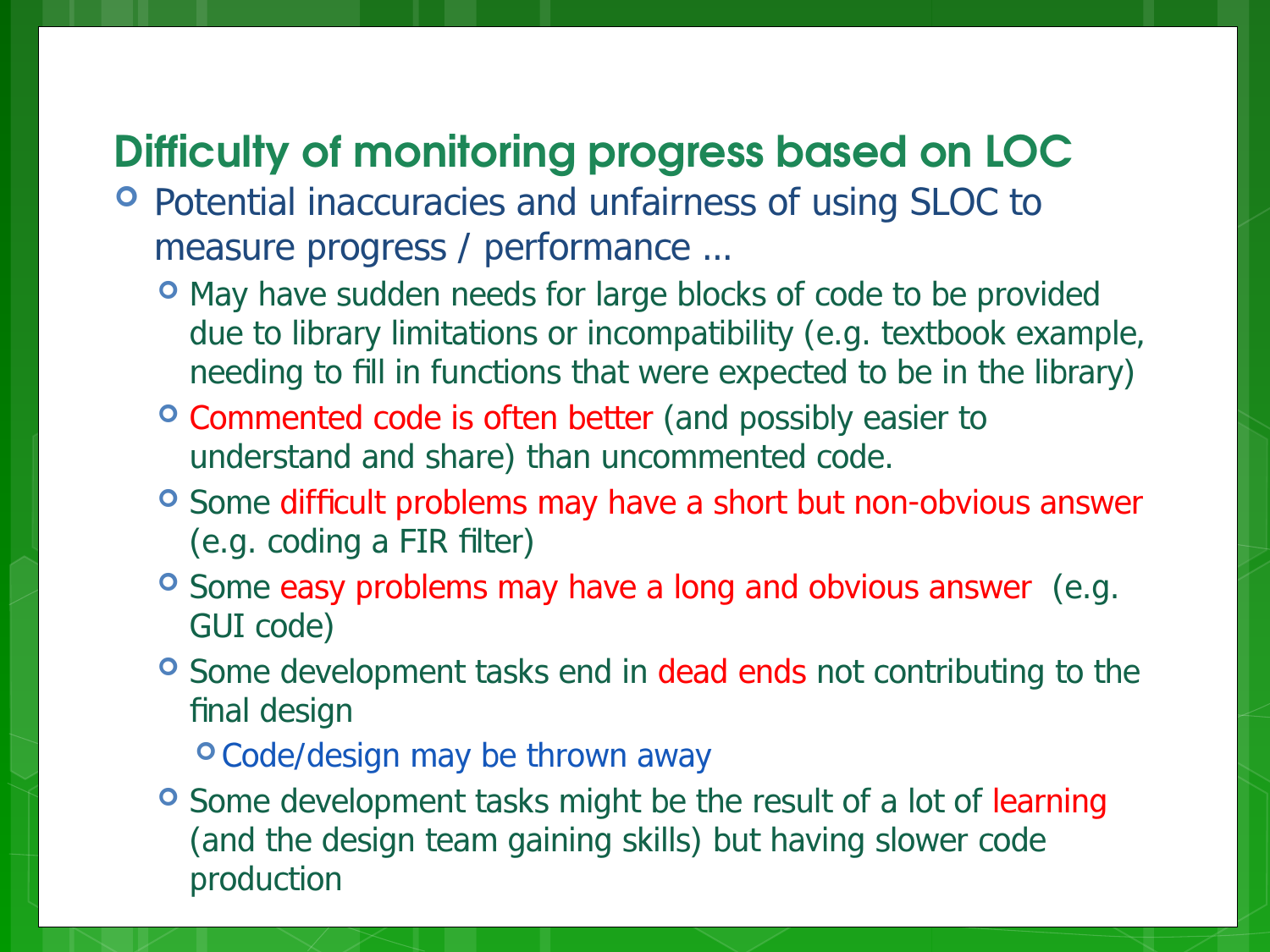

# Difficulty of monitoring progress based on LOC
Potential inaccuracies and unfairness of using SLOC to measure progress / performance …
May have sudden needs for large blocks of code to be provided due to library limitations or incompatibility (e.g. textbook example, needing to fill in functions that were expected to be in the library)
Commented code is often better (and possibly easier to understand and share) than uncommented code.
Some difficult problems may have a short but non-obvious answer (e.g. coding a FIR filter)
Some easy problems may have a long and obvious answer  (e.g. GUI code)
Some development tasks end in dead ends not contributing to the final design
Code/design may be thrown away
Some development tasks might be the result of a lot of learning (and the design team gaining skills) but having slower code production